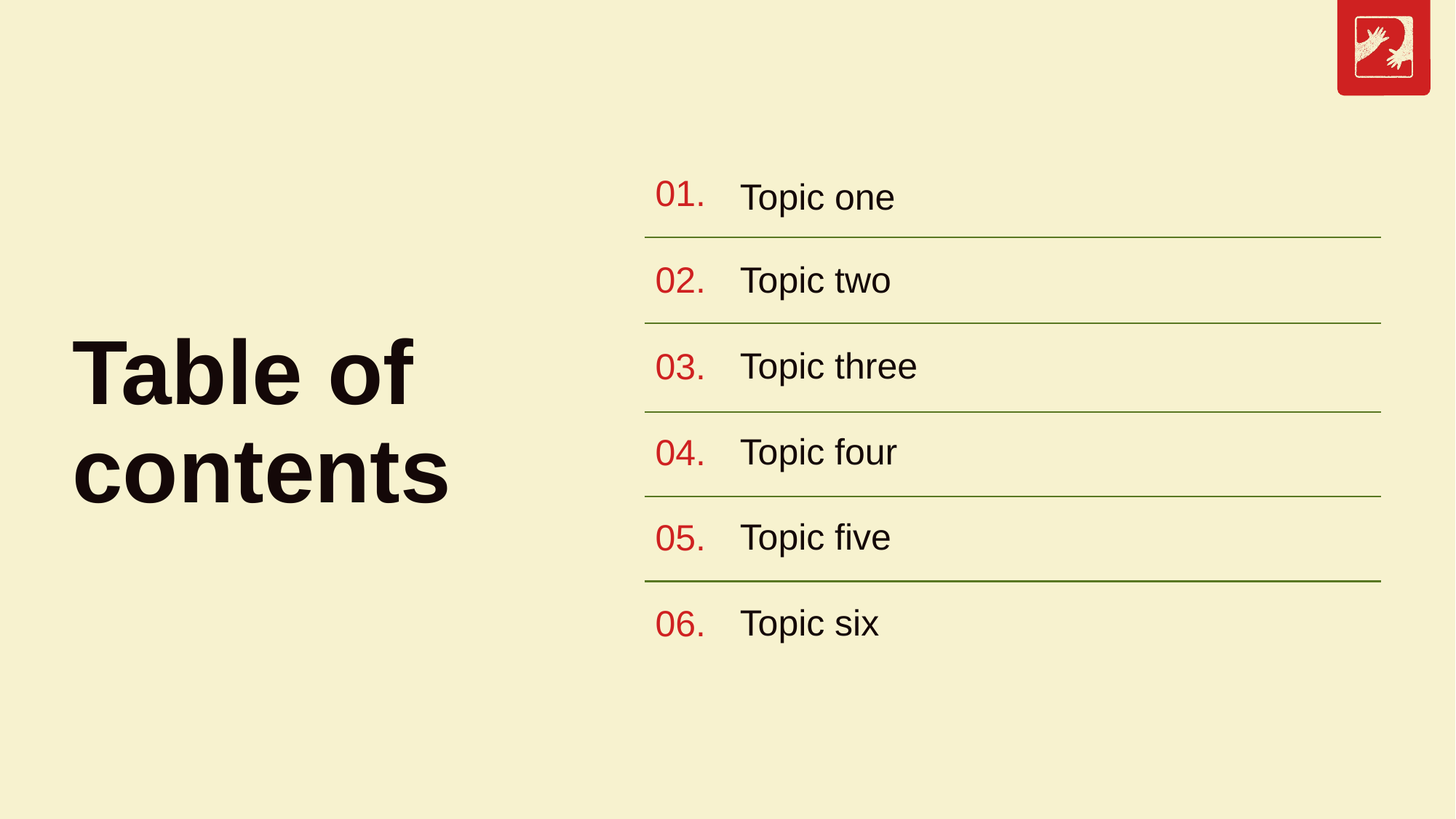

01.
Topic one
02.
Topic two
# Table of contents
Topic three
03.
Topic four
04.
Topic five
05.
Topic six
06.